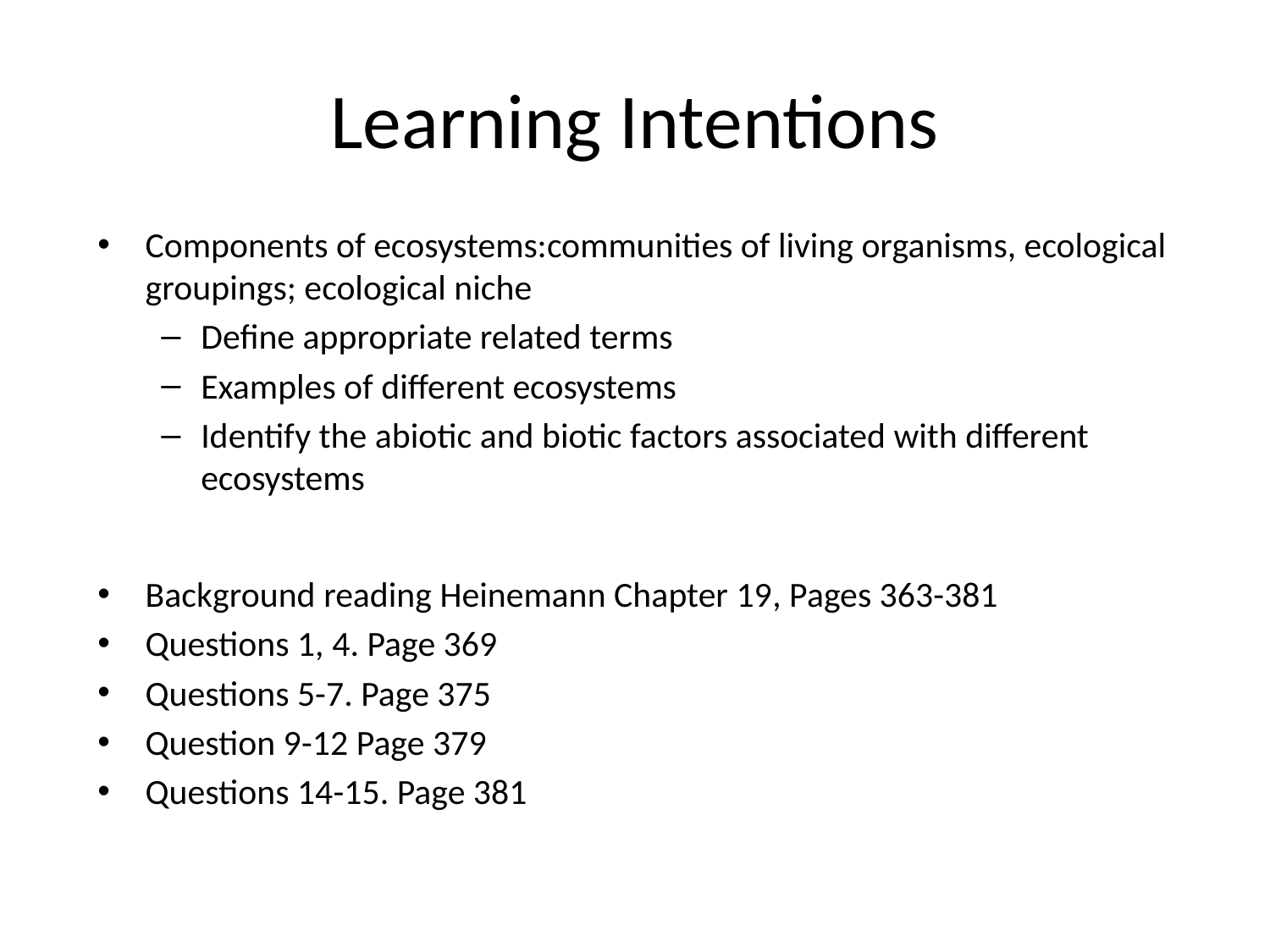

# Learning Intentions
Components of ecosystems:communities of living organisms, ecological groupings; ecological niche
Define appropriate related terms
Examples of different ecosystems
Identify the abiotic and biotic factors associated with different ecosystems

Background reading Heinemann Chapter 19, Pages 363-381
Questions 1, 4. Page 369
Questions 5-7. Page 375
Question 9-12 Page 379
Questions 14-15. Page 381